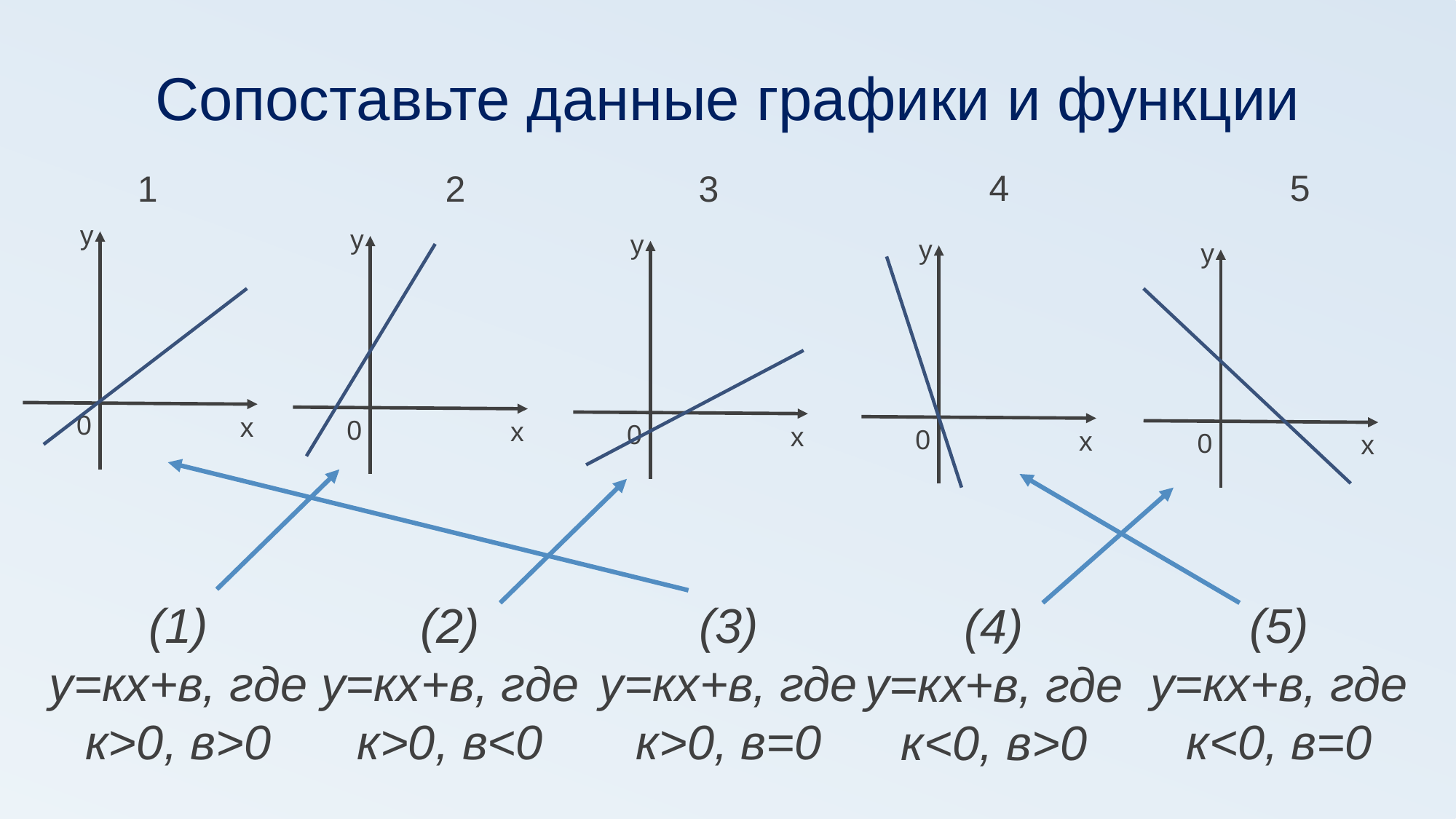

# Сопоставьте данные графики и функции
4
5
1
2
3
у
х
0
у
х
0
у
х
0
у
х
0
у
х
0
(1)
у=кх+в, где
к>0, в>0
(3)
у=кх+в, где
к>0, в=0
(5)
у=кх+в, где
к<0, в=0
(2)
у=кх+в, где
к>0, в<0
(4)
у=кх+в, где
к<0, в>0